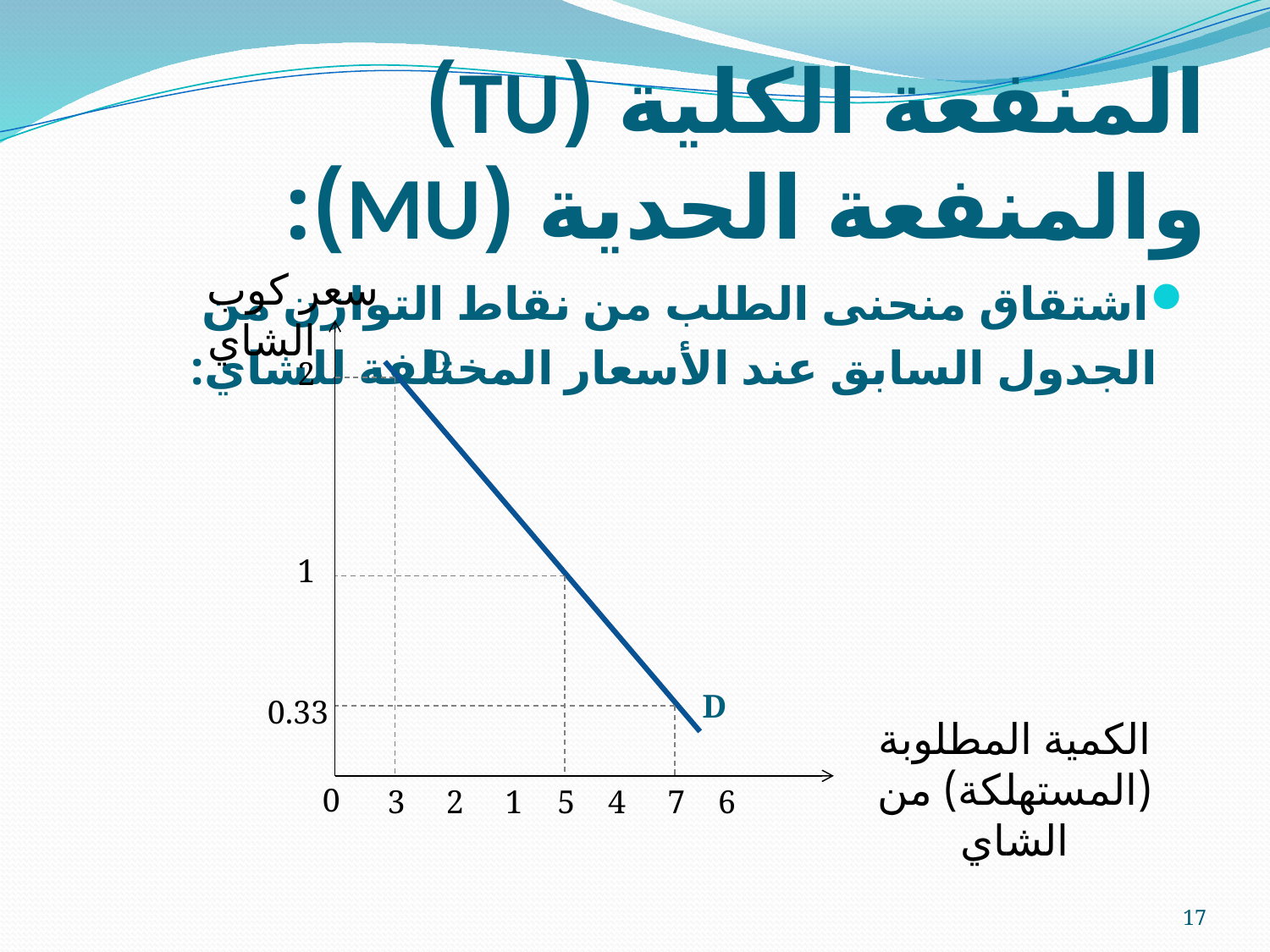

# المنفعة الكلية (TU) والمنفعة الحدية (MU):
سعر كوب الشاي
اشتقاق منحنى الطلب من نقاط التوازن من
   الجدول السابق عند الأسعار المختلفة للشاي:

D
2
1
D
0.33
الكمية المطلوبة (المستهلكة) من الشاي
0
3     2     1
5    4
7    6
17